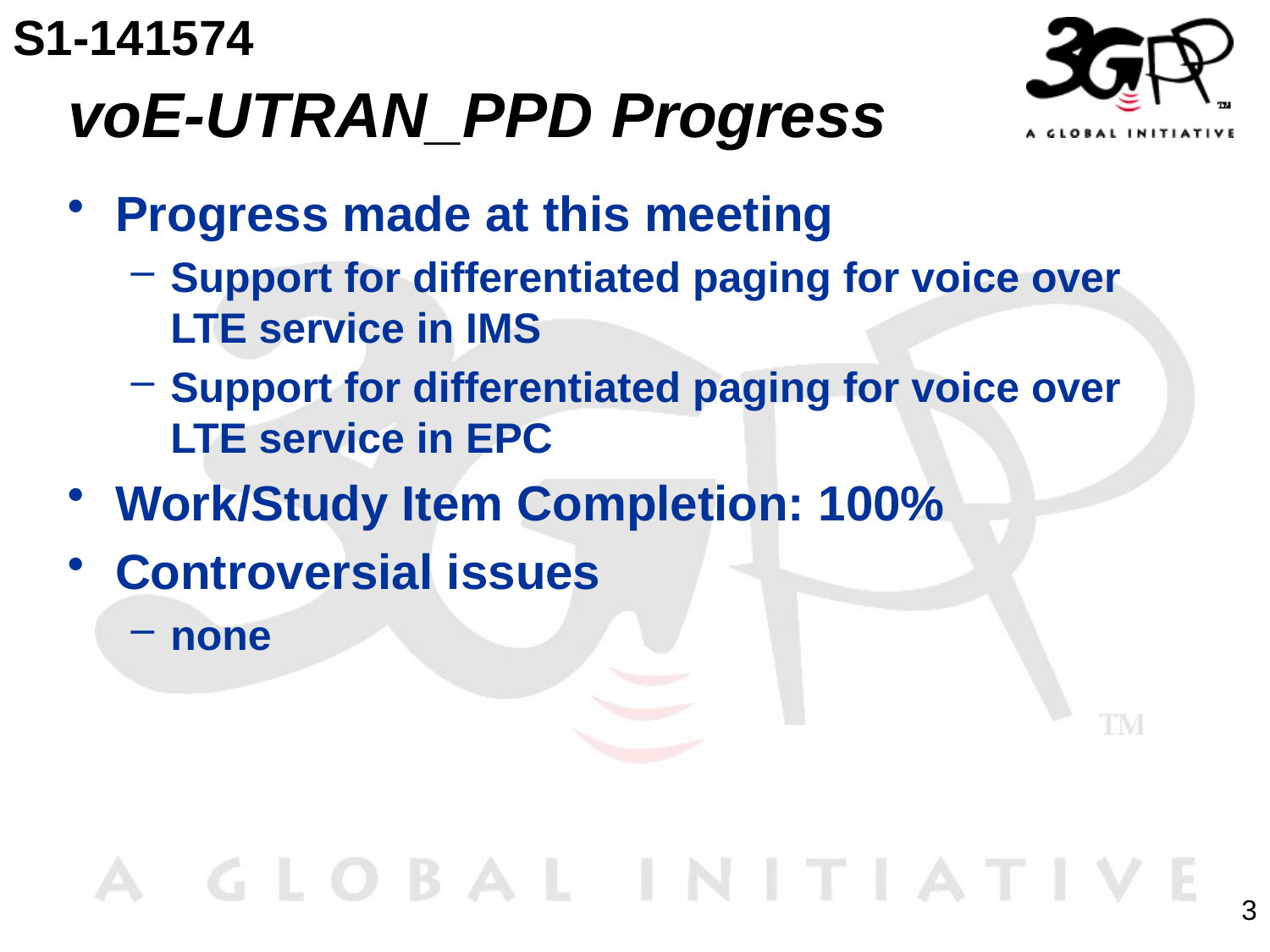

S1-141574
# voE-UTRAN_PPD Progress
Progress made at this meeting
Support for differentiated paging for voice over LTE service in IMS
Support for differentiated paging for voice over LTE service in EPC
Work/Study Item Completion: 100%
Controversial issues
none
3